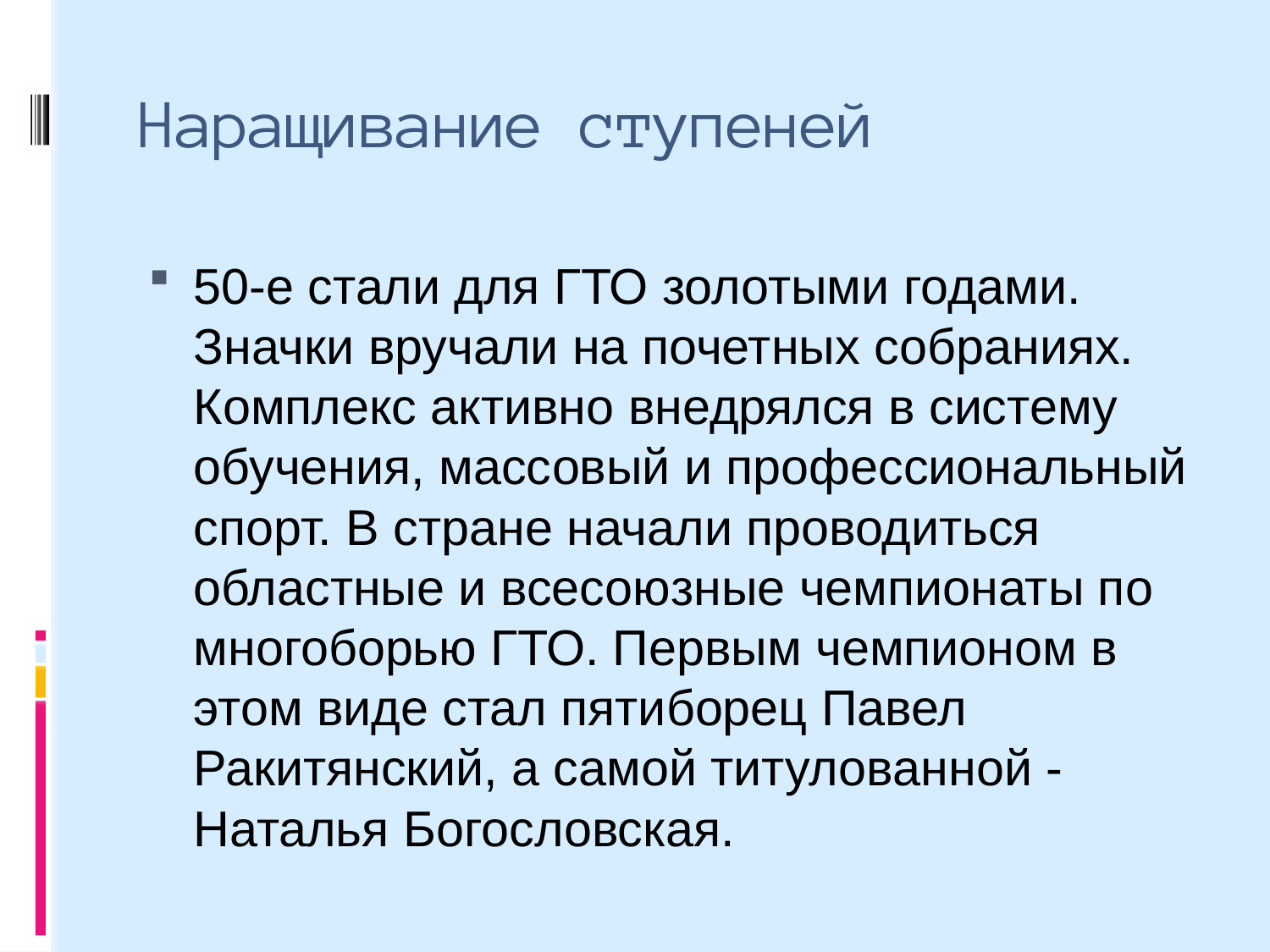

# Наращивание ступеней
50-е стали для ГТО золотыми годами. Значки вручали на почетных собраниях. Комплекс активно внедрялся в систему обучения, массовый и профессиональный спорт. В стране начали проводиться областные и всесоюзные чемпионаты по многоборью ГТО. Первым чемпионом в этом виде стал пятиборец Павел Ракитянский, а самой титулованной - Наталья Богословская.